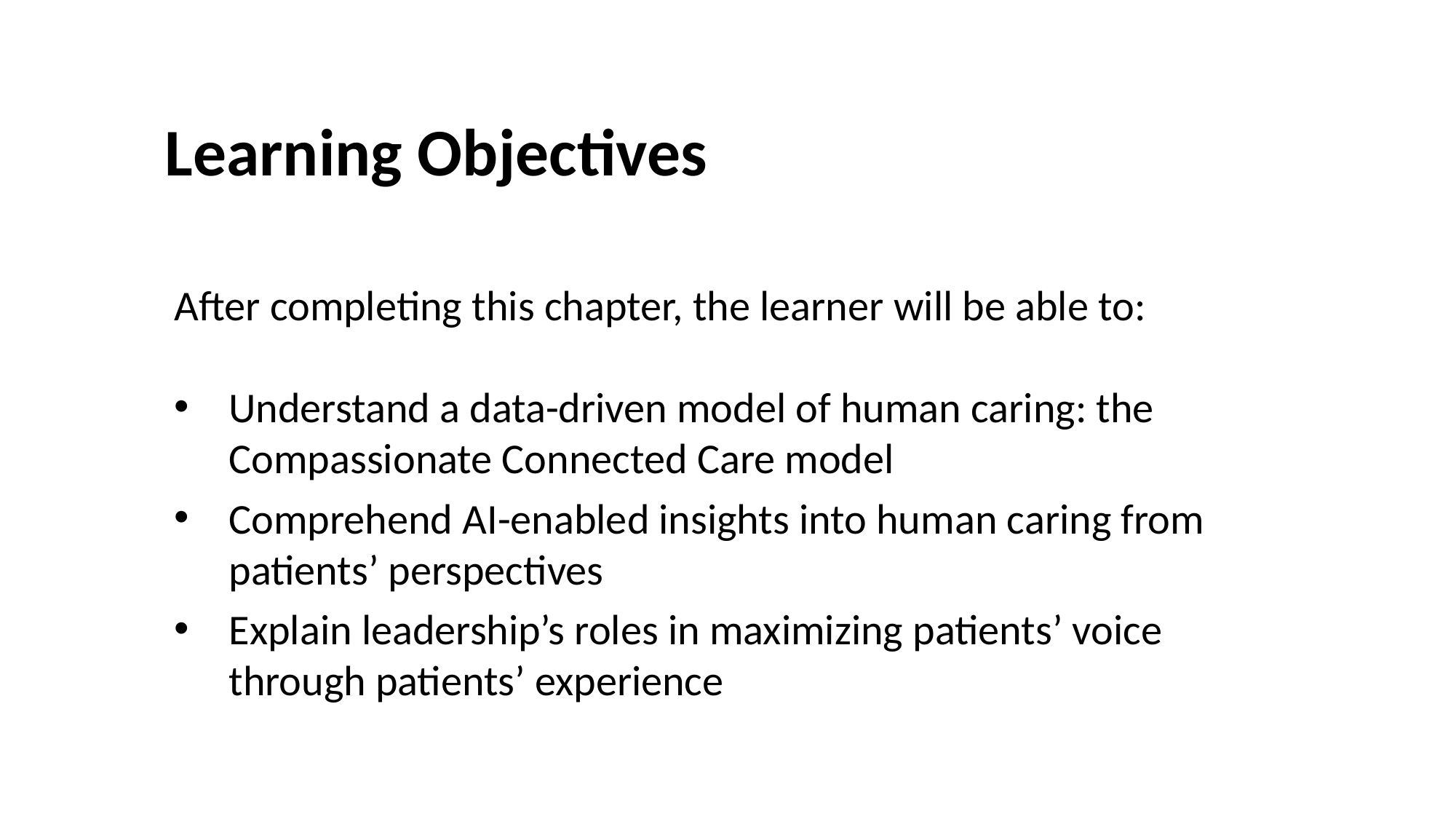

# Learning Objectives
After completing this chapter, the learner will be able to:
Understand a data-driven model of human caring: the Compassionate Connected Care model
Comprehend AI-enabled insights into human caring from patients’ perspectives
Explain leadership’s roles in maximizing patients’ voice through patients’ experience